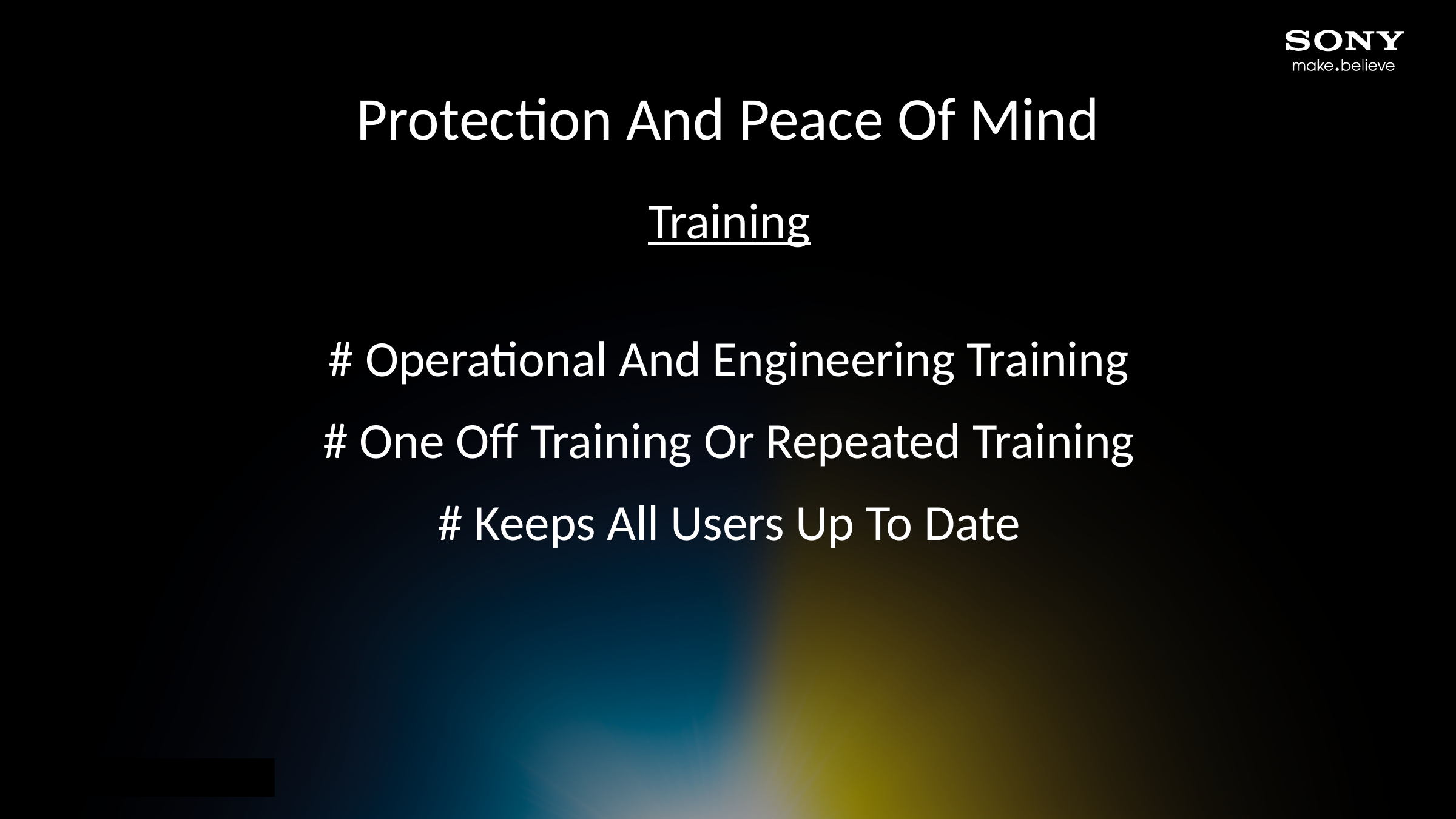

Protection And Peace Of Mind

Training

# Operational And Engineering Training
# One Off Training Or Repeated Training
# Keeps All Users Up To Date